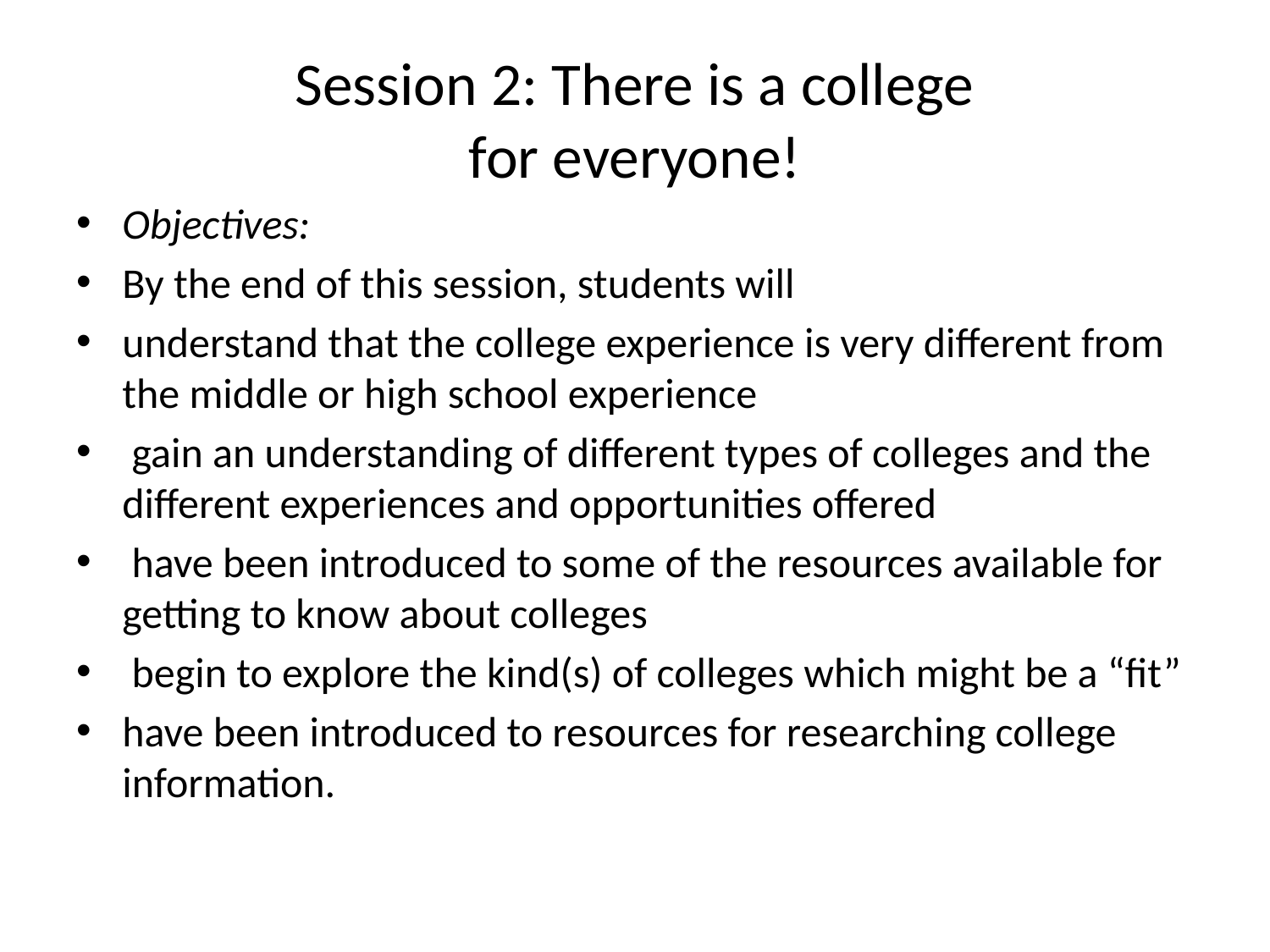

# Session 2: There is a college for everyone!
Objectives:
By the end of this session, students will
understand that the college experience is very different from the middle or high school experience
 gain an understanding of different types of colleges and the different experiences and opportunities offered
 have been introduced to some of the resources available for getting to know about colleges
 begin to explore the kind(s) of colleges which might be a “fit”
have been introduced to resources for researching college information.